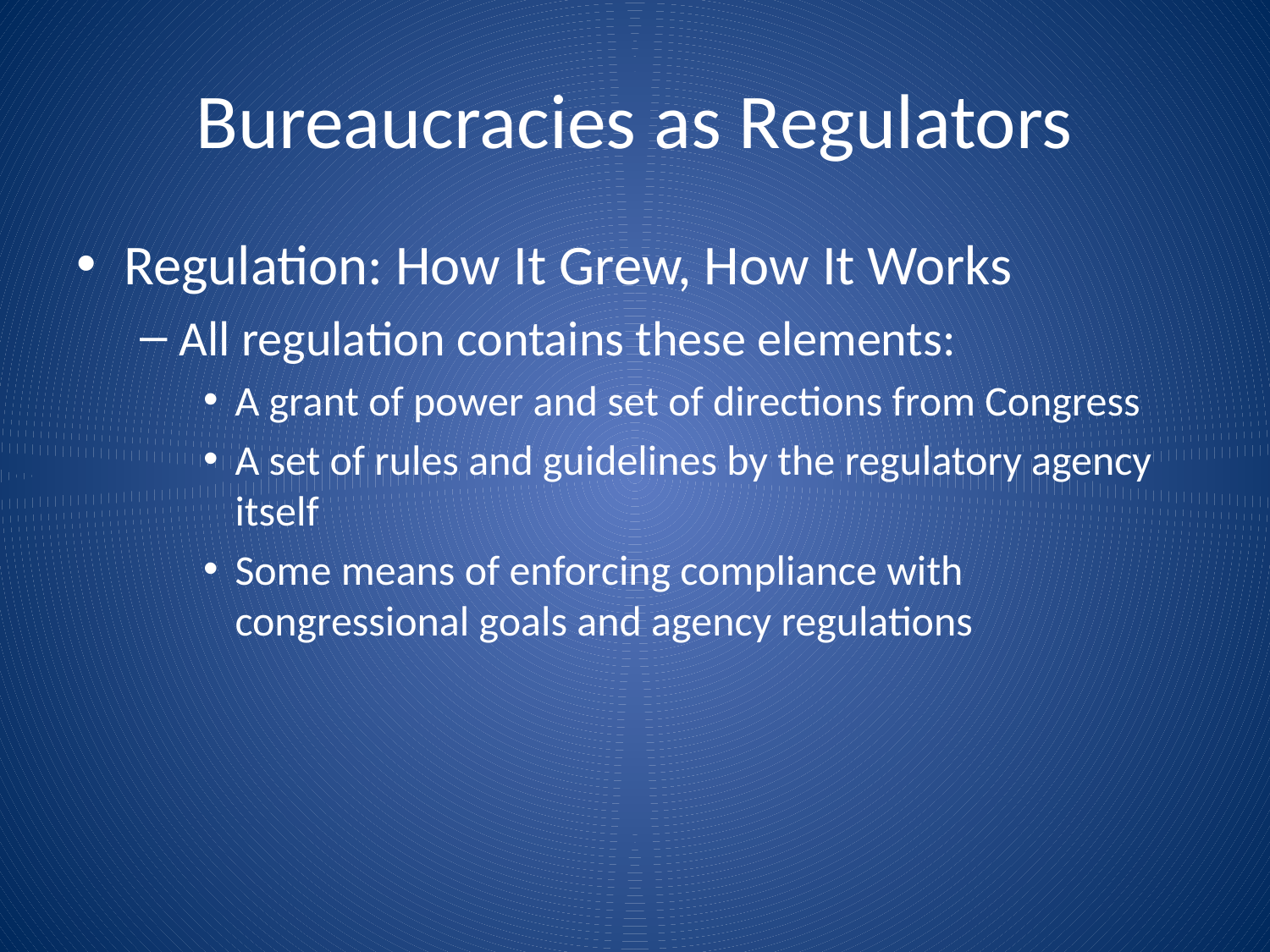

# Bureaucracies as Regulators
Regulation: How It Grew, How It Works
All regulation contains these elements:
A grant of power and set of directions from Congress
A set of rules and guidelines by the regulatory agency itself
Some means of enforcing compliance with congressional goals and agency regulations